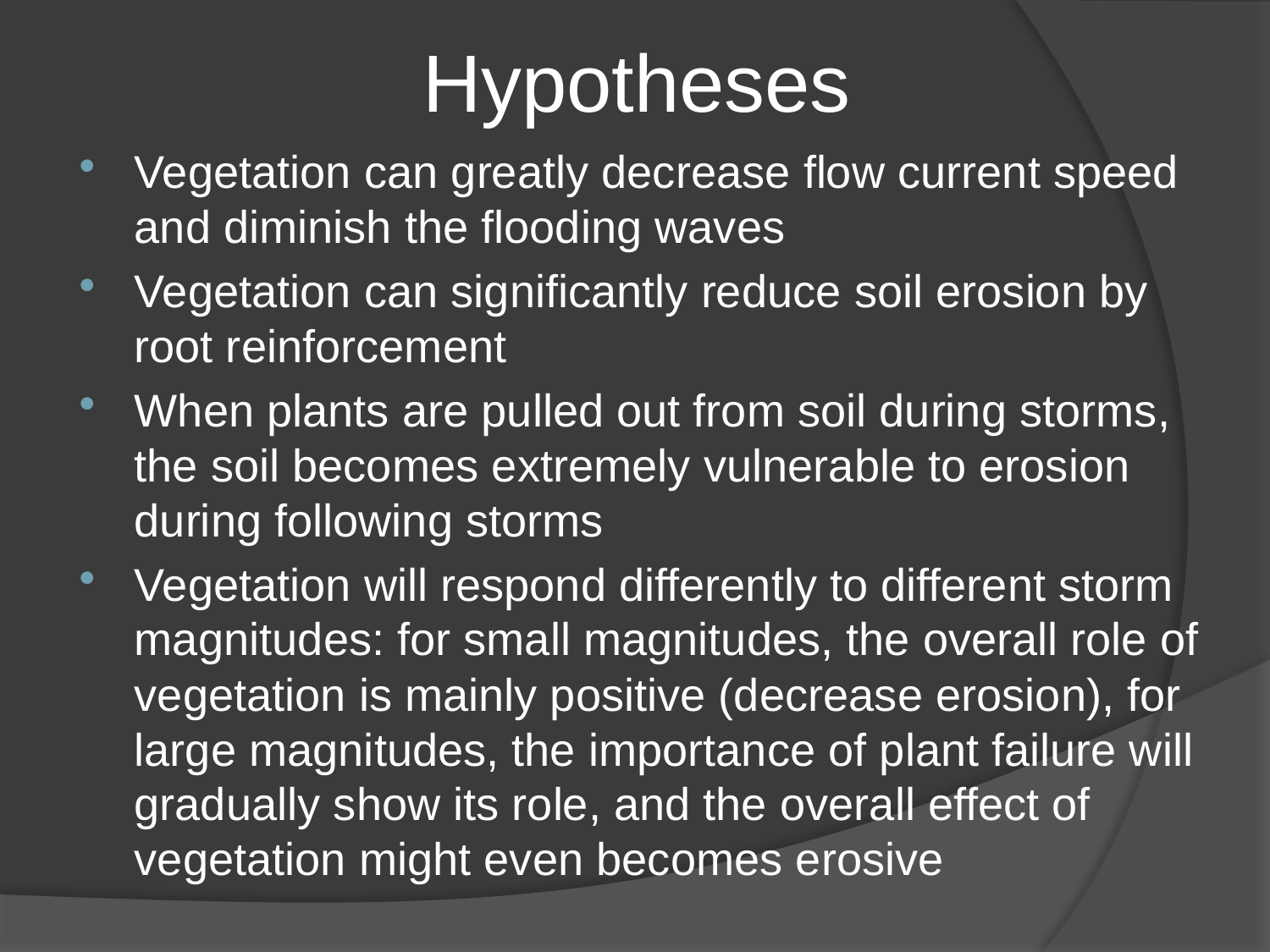

# Hypotheses
Vegetation can greatly decrease flow current speed and diminish the flooding waves
Vegetation can significantly reduce soil erosion by root reinforcement
When plants are pulled out from soil during storms, the soil becomes extremely vulnerable to erosion during following storms
Vegetation will respond differently to different storm magnitudes: for small magnitudes, the overall role of vegetation is mainly positive (decrease erosion), for large magnitudes, the importance of plant failure will gradually show its role, and the overall effect of vegetation might even becomes erosive